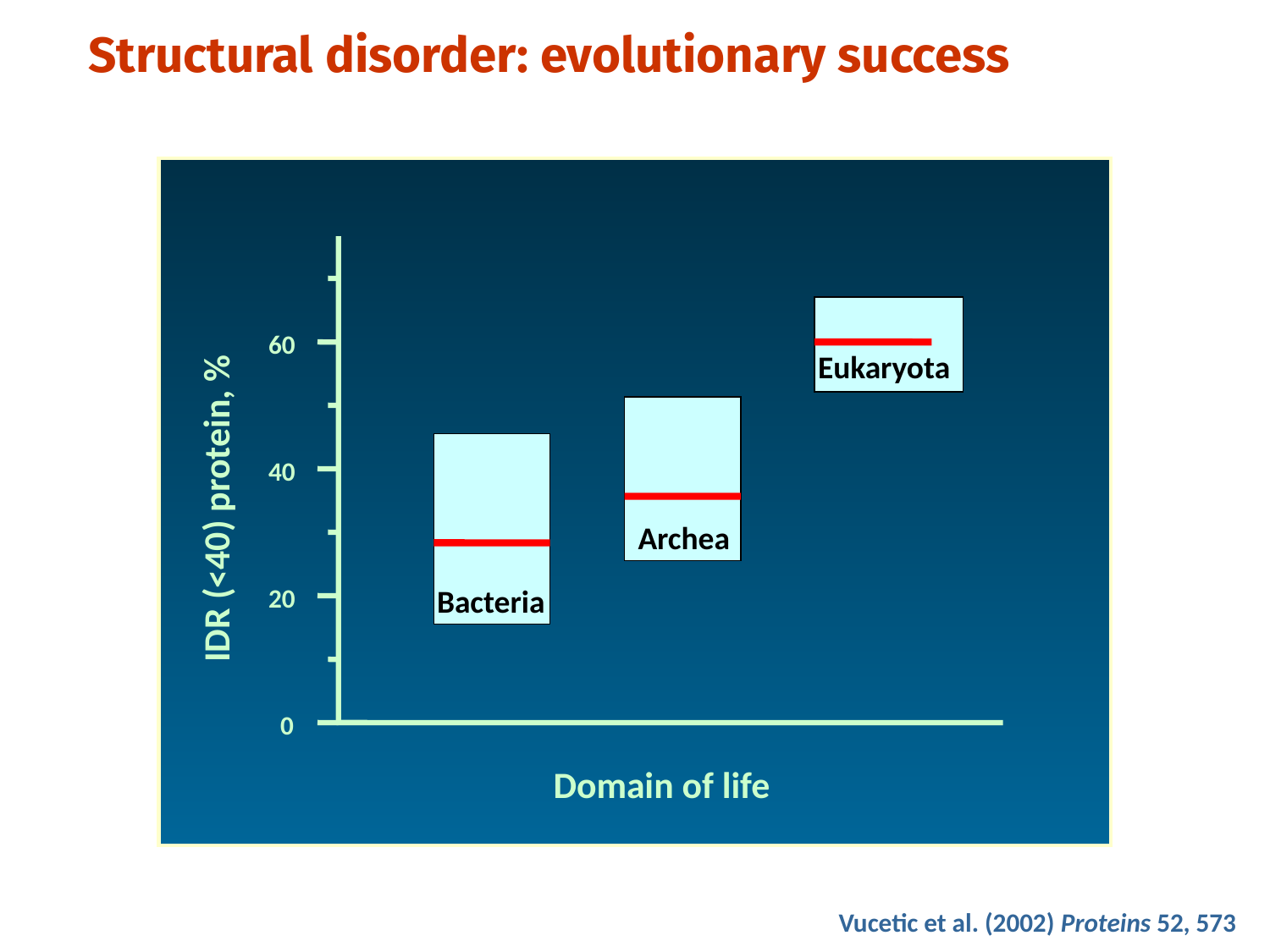

Structural disorder: evolutionary success

IDR (<40) protein, %
60
Eukaryota

40

Archea

20
Bacteria

  0

Domain of life
Vucetic et al. (2002) Proteins 52, 573